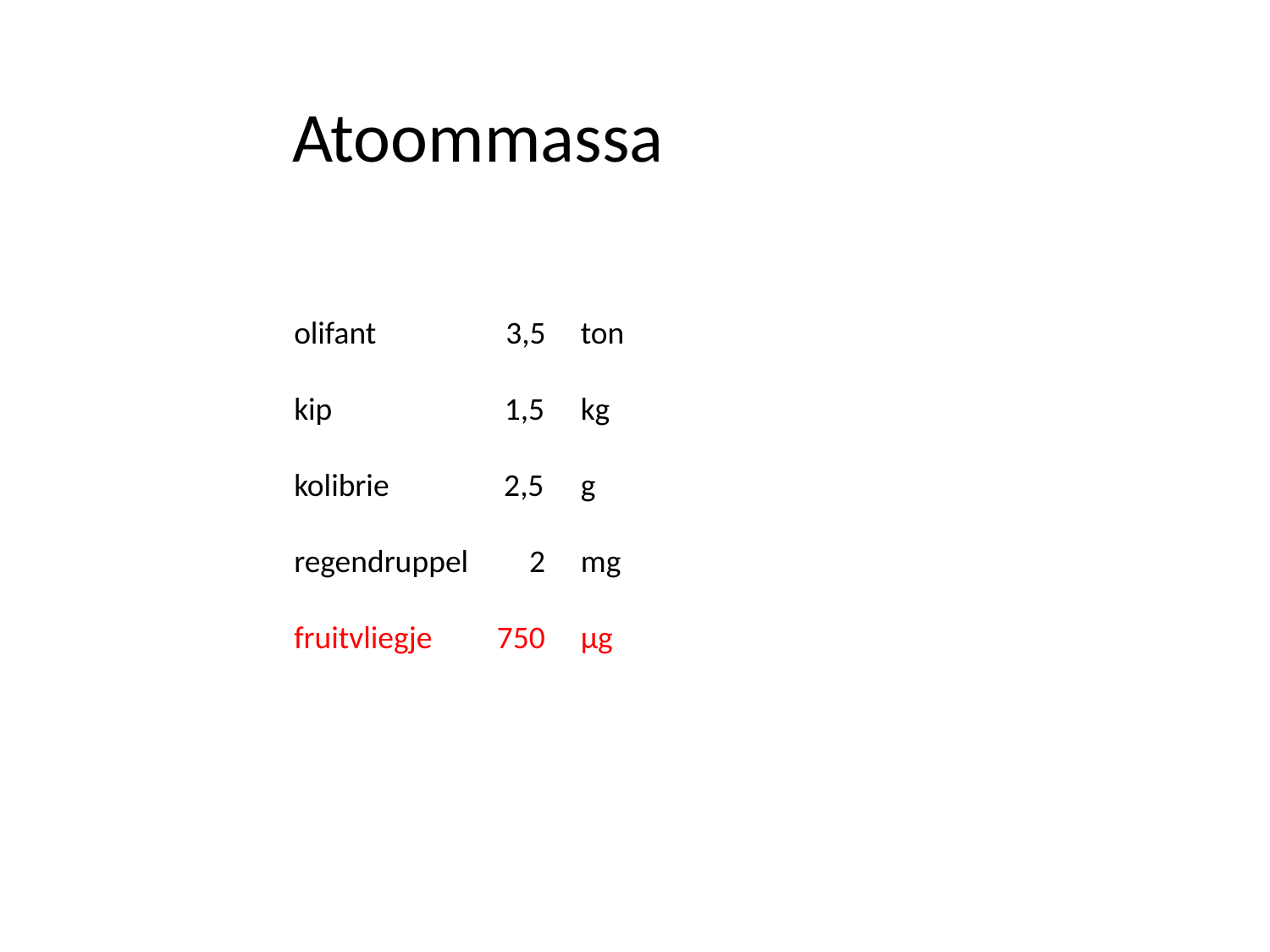

Atoommassa
olifant                 	 3,5 	ton

kip                        1,5 	kg

kolibrie                2,5 	g

regendruppel              2	mg

fruitvliegje         750 	μg